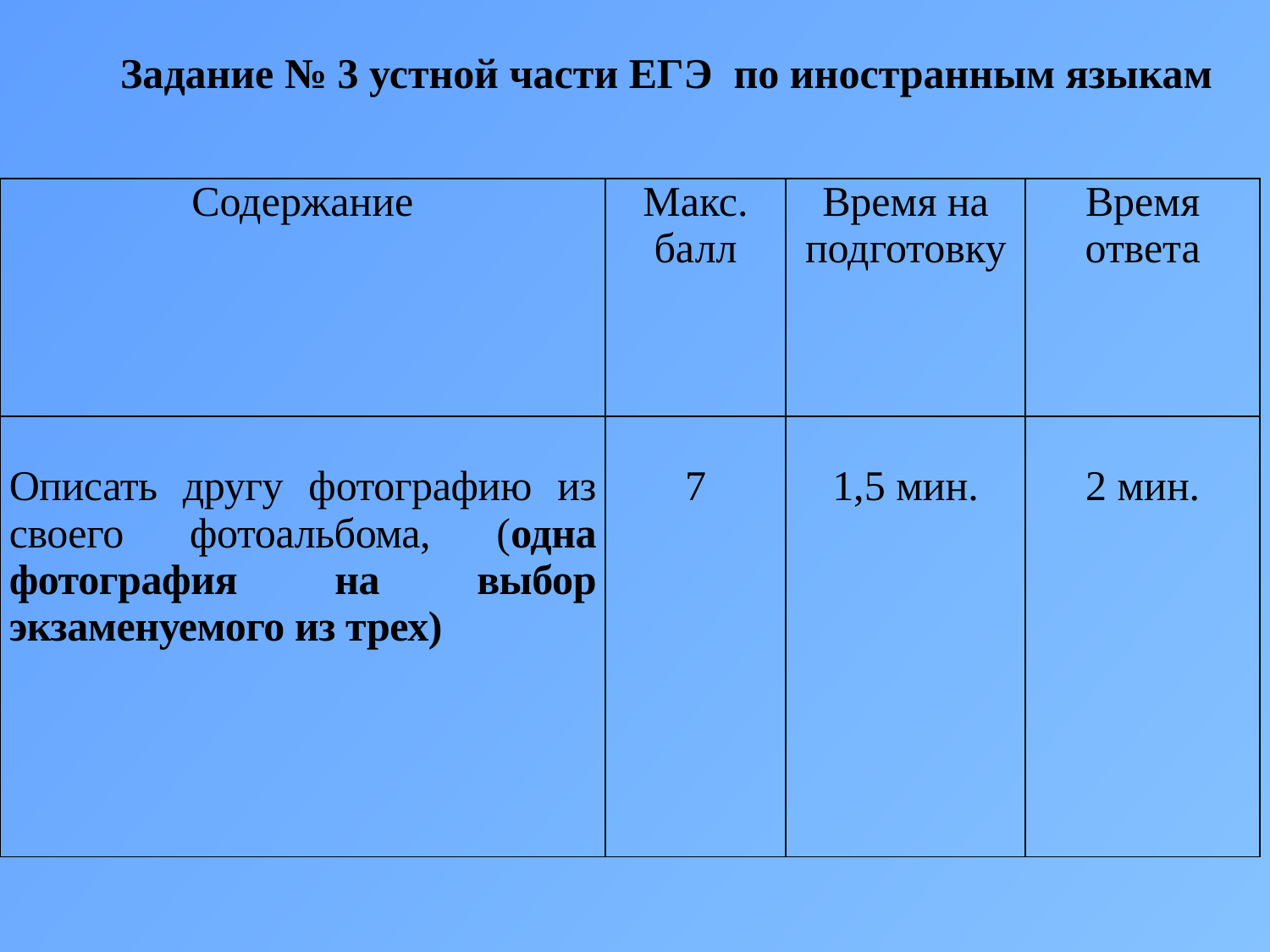

Задание № 3 устной части ЕГЭ  по иностранным языкам
| Содержание | Макс. балл | Время на подготовку | Время ответа |
| --- | --- | --- | --- |
| Описать другу фотографию из своего фотоальбома, (одна фотография на выбор экзаменуемого из трех) | 7 | 1,5 мин. | 2 мин. |